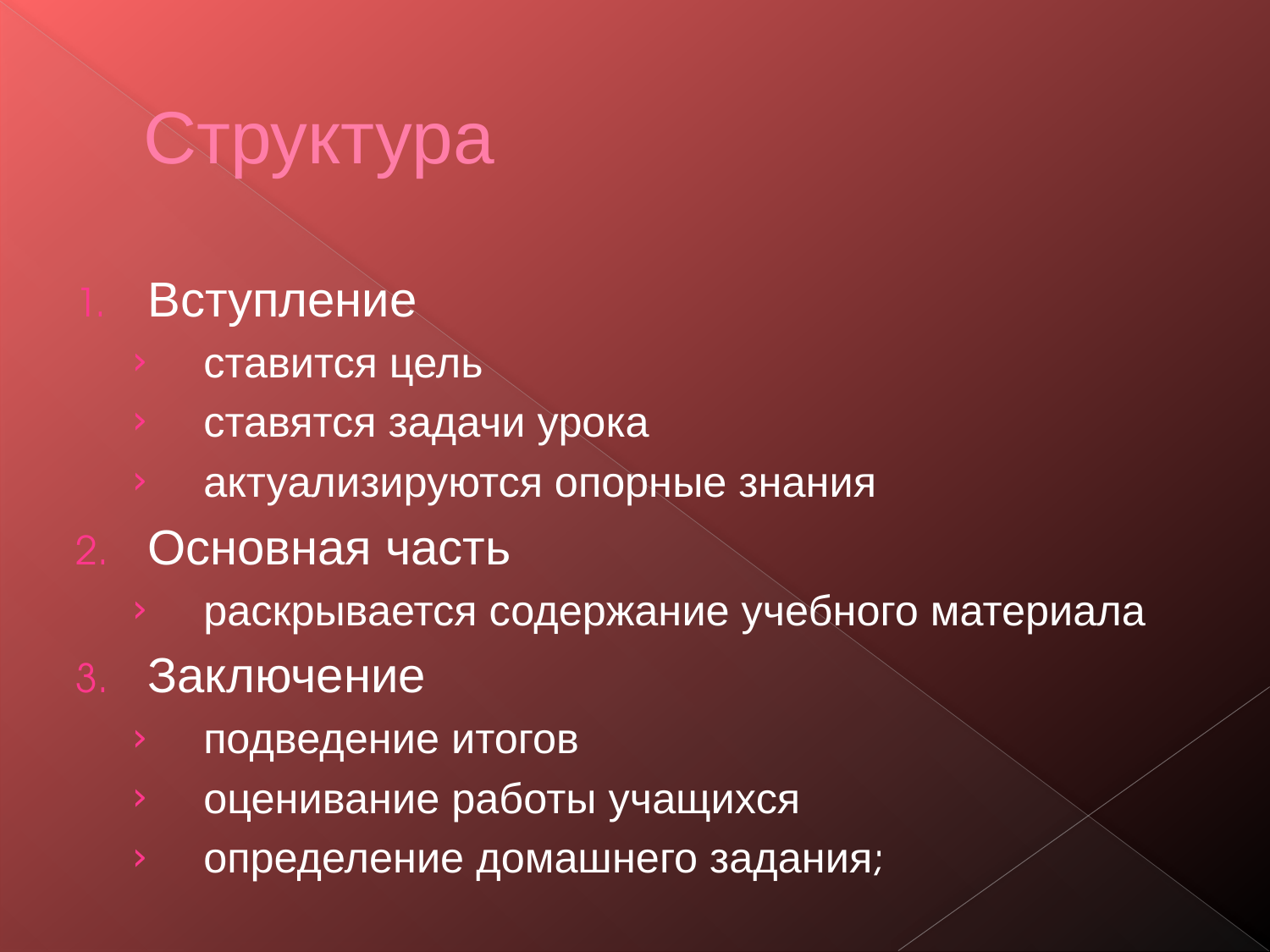

# Структура
Вступление
ставится цель
ставятся задачи урока
актуализируются опорные знания
Основная часть
раскрывается содержание учебного материала
Заключение
подведение итогов
оценивание работы учащихся
определение домашнего задания;